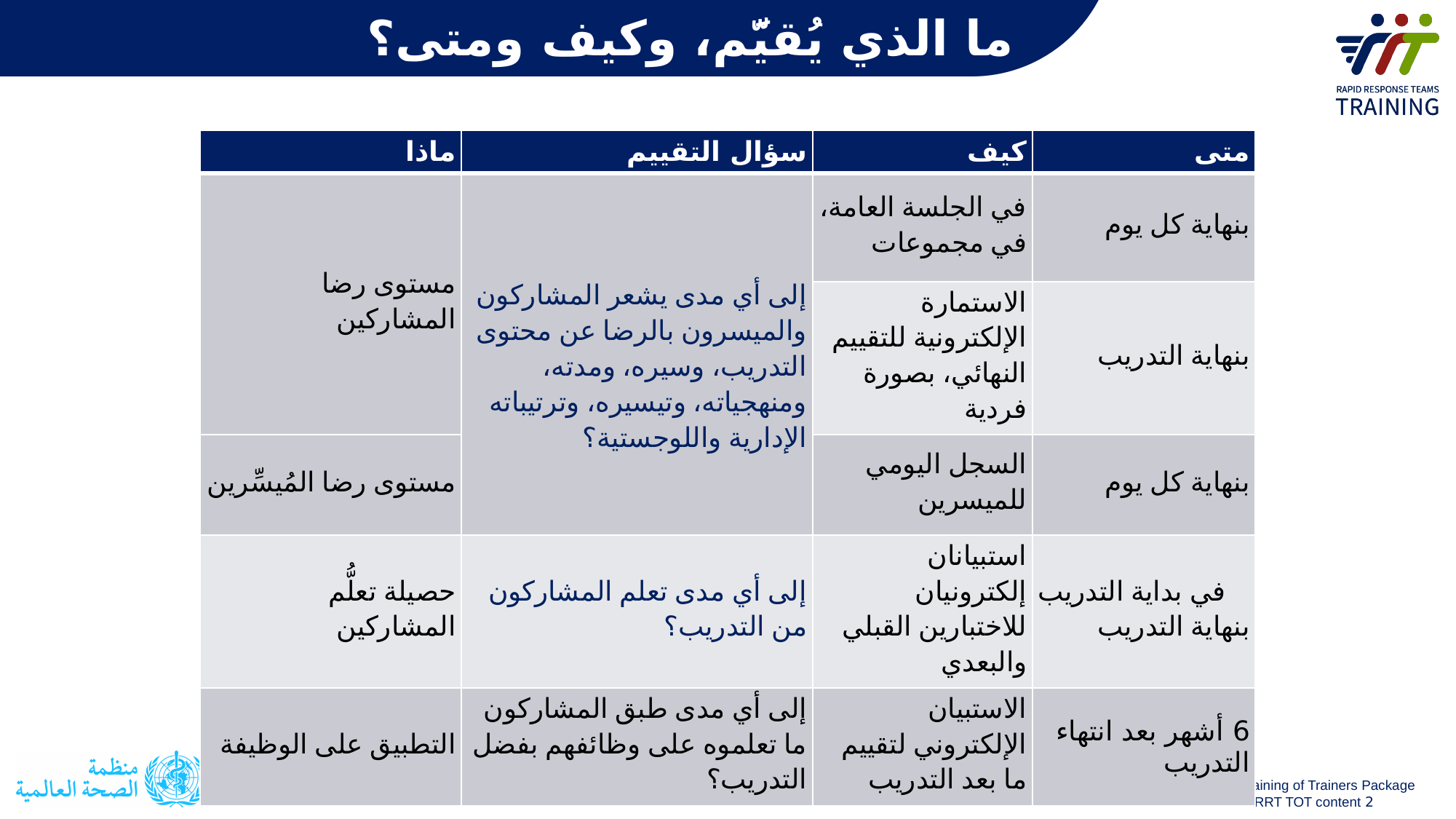

# ما الذي يُقيَّم، وكيف ومتى؟
| ماذا | سؤال التقييم | كيف | متى |
| --- | --- | --- | --- |
| مستوى رضا المشاركين | إلى أي مدى يشعر المشاركون والميسرون بالرضا عن محتوى التدريب، وسيره، ومدته، ومنهجياته، وتيسيره، وترتيباته الإدارية واللوجستية؟ | في الجلسة العامة، في مجموعات | بنهاية كل يوم |
|  |  | الاستمارة الإلكترونية للتقييم النهائي، بصورة فردية | بنهاية التدريب |
| مستوى رضا المُيسِّرين |  | السجل اليومي للميسرين | بنهاية كل يوم |
| حصيلة تعلُّم المشاركين | إلى أي مدى تعلم المشاركون من التدريب؟ | استبيانان إلكترونيان للاختبارين القبلي والبعدي | في بداية التدريب بنهاية التدريب |
| التطبيق على الوظيفة | إلى أي مدى طبق المشاركون ما تعلموه على وظائفهم بفضل التدريب؟ | الاستبيان الإلكتروني لتقييم ما بعد التدريب | 6 أشهر بعد انتهاء التدريب |